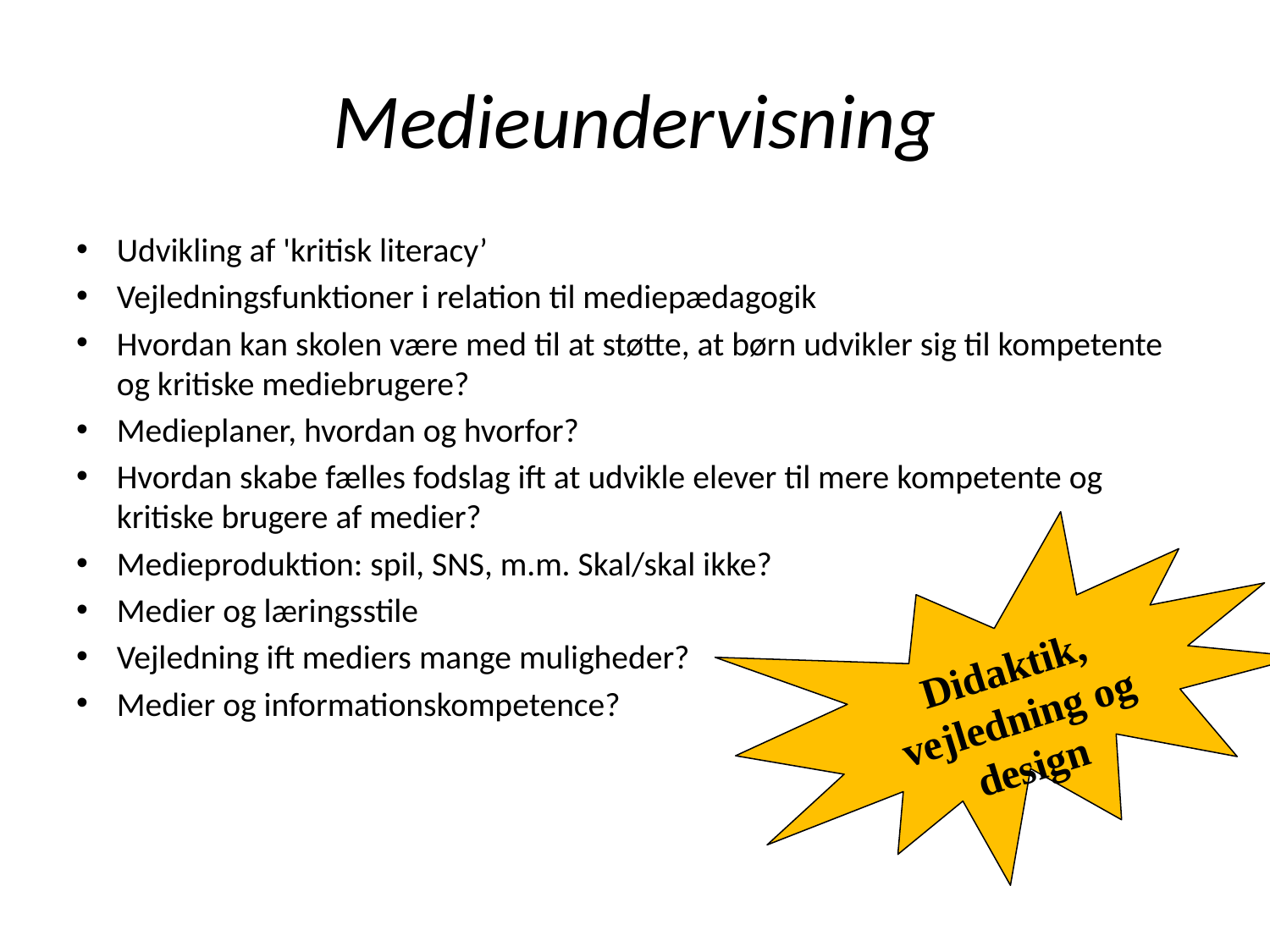

# Medieundervisning
Udvikling af 'kritisk literacy’
Vejledningsfunktioner i relation til mediepædagogik
Hvordan kan skolen være med til at støtte, at børn udvikler sig til kompetente og kritiske mediebrugere?
Medieplaner, hvordan og hvorfor?
Hvordan skabe fælles fodslag ift at udvikle elever til mere kompetente og kritiske brugere af medier?
Medieproduktion: spil, SNS, m.m. Skal/skal ikke?
Medier og læringsstile
Vejledning ift mediers mange muligheder?
Medier og informationskompetence?
Didaktik, vejledning og design